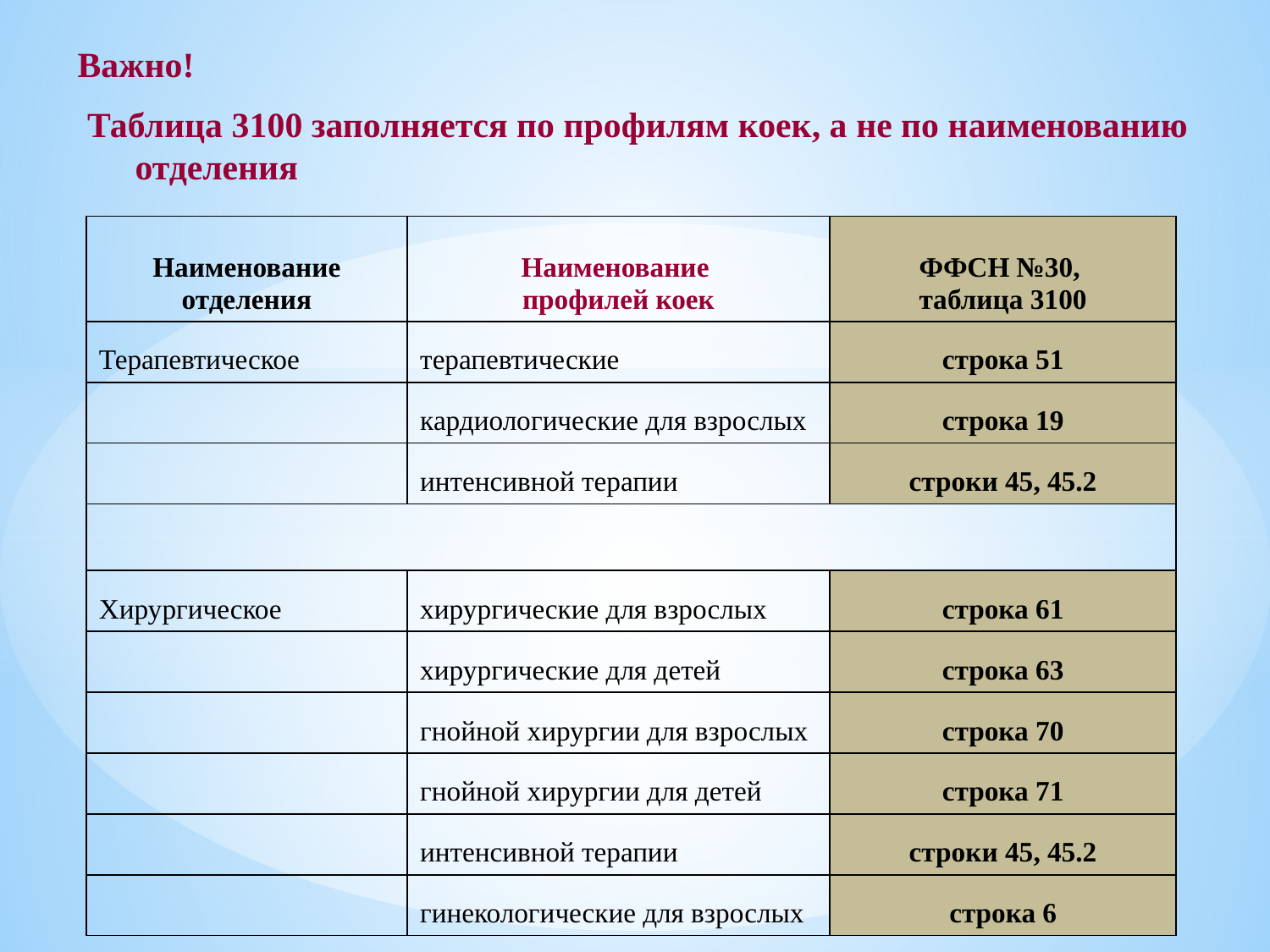

Важно!
Таблица 3100 заполняется по профилям коек, а не по наименованию отделения
| Наименование отделения | Наименование профилей коек | ФФСН №30, таблица 3100 |
| --- | --- | --- |
| Терапевтическое | терапевтические | строка 51 |
|  | кардиологические для взрослых | строка 19 |
|  | интенсивной терапии | строки 45, 45.2 |
|  |  |  |
| Хирургическое | хирургические для взрослых | строка 61 |
|  | хирургические для детей | строка 63 |
|  | гнойной хирургии для взрослых | строка 70 |
|  | гнойной хирургии для детей | строка 71 |
|  | интенсивной терапии | строки 45, 45.2 |
|  | гинекологические для взрослых | строка 6 |